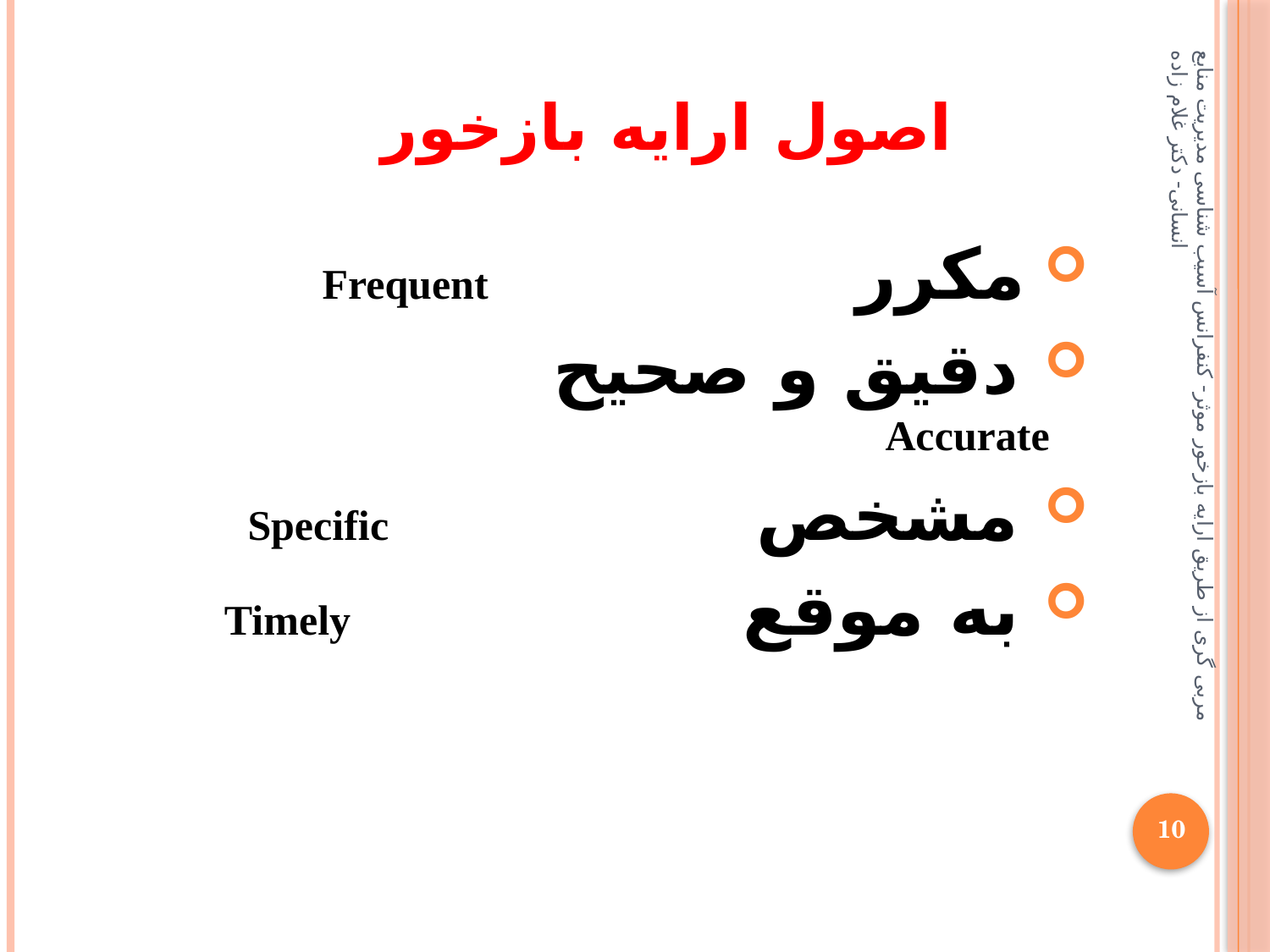

# اصول ارایه بازخور
 مکرر               Frequent
 دقیق و صحیح              Accurate
 مشخص               Specific
 به موقع                Timely
مربی گری از طریق ارایه بازخور موثر- کنفرانس آسیب شناسی مدیریت منابع انسانی- دکتر غلام زاده
10